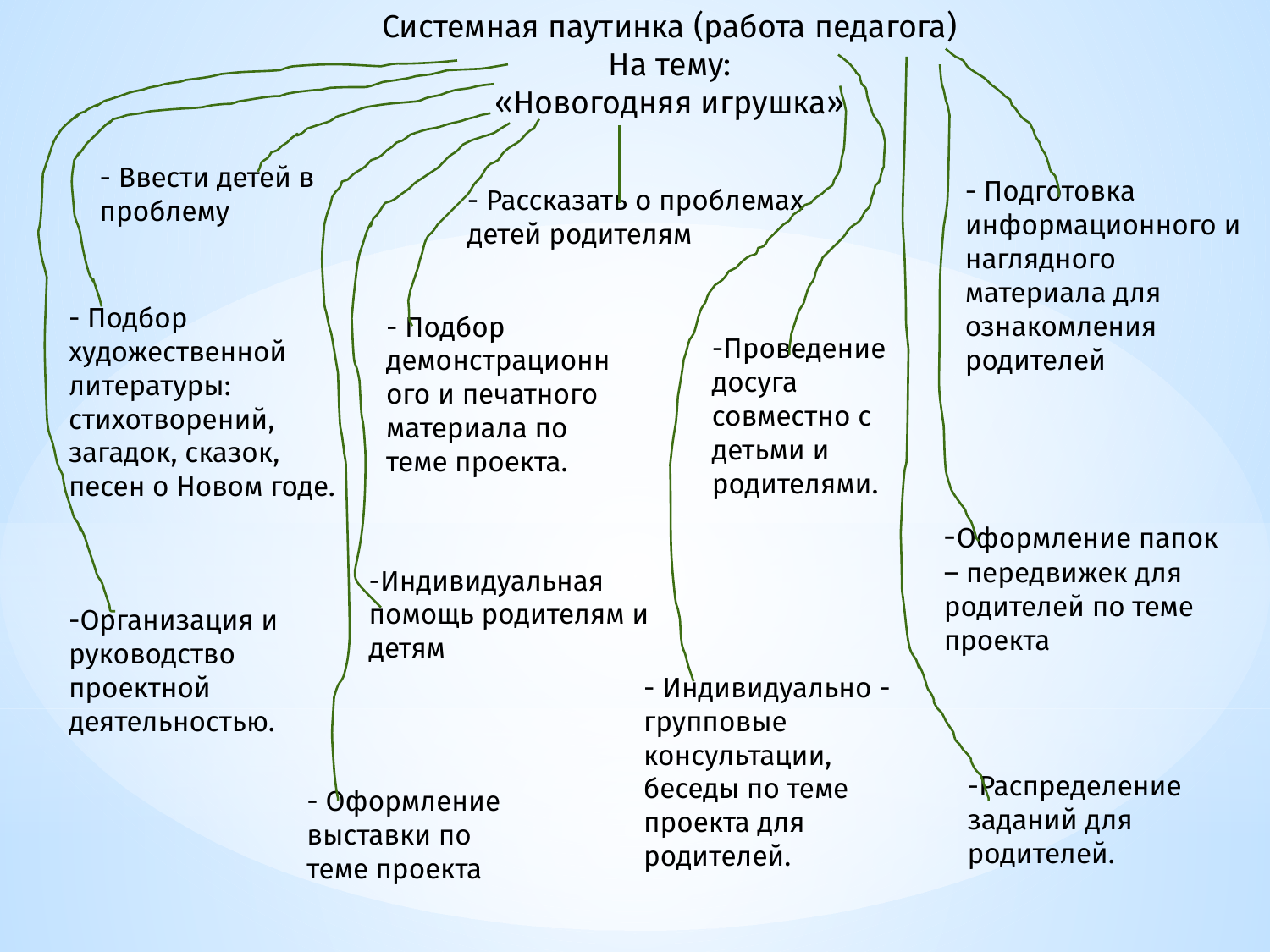

Системная паутинка (работа педагога)
На тему:
«Новогодняя игрушка»

- Ввести детей в проблему
- Подготовка информационного и наглядного материала для ознакомления родителей
- Рассказать о проблемах детей родителям
- Подбор художественной литературы: стихотворений, загадок, сказок, песен о Новом годе.
- Подбор демонстрационного и печатного материала по теме проекта.
-Проведение досуга совместно с детьми и родителями.
-Оформление папок – передвижек для родителей по теме проекта
-Индивидуальная помощь родителям и детям
-Организация и руководство проектной деятельностью.
- Индивидуально - групповые консультации, беседы по теме проекта для родителей.
-Распределение заданий для родителей.
- Оформление выставки по теме проекта